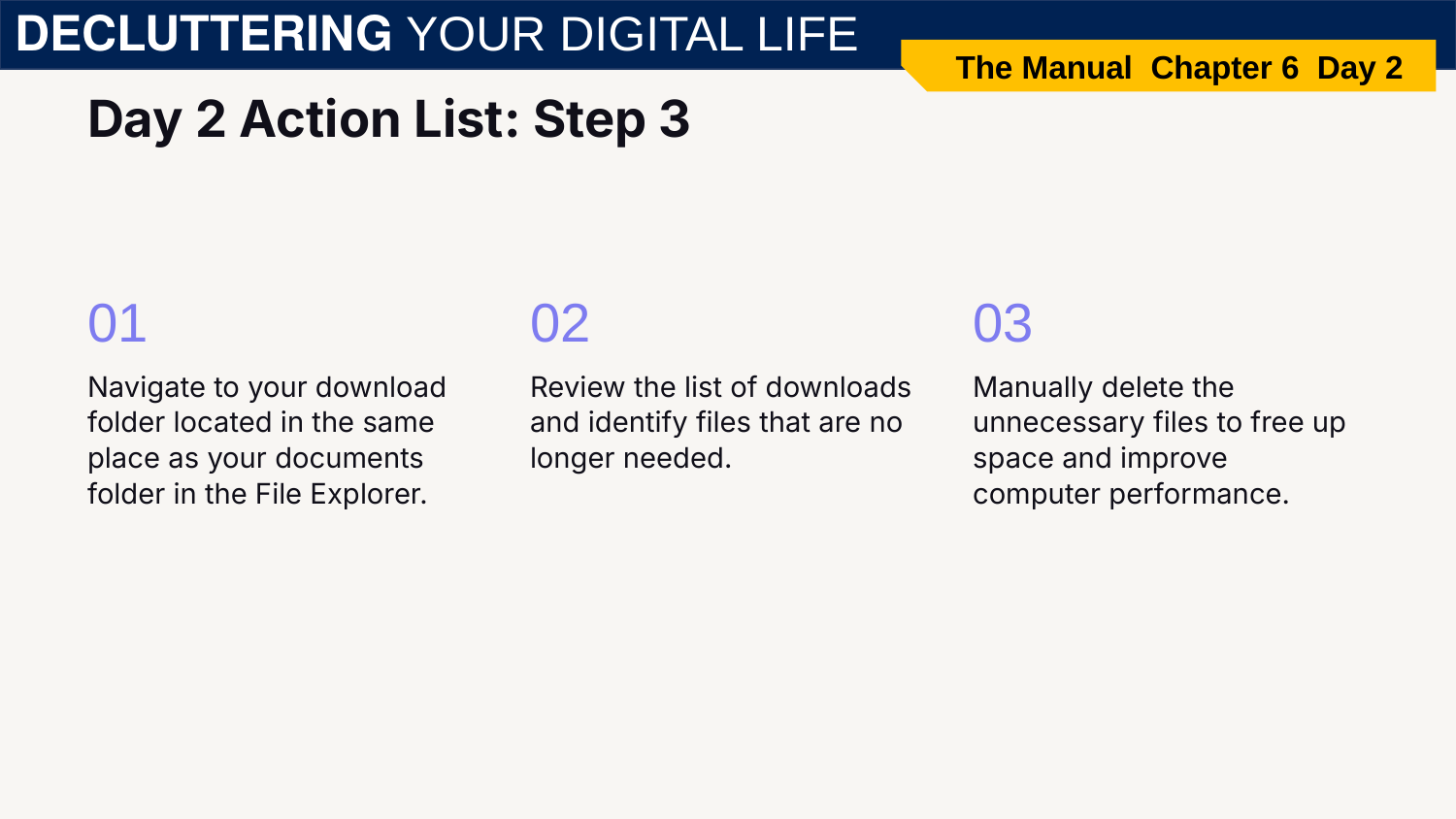

DECLUTTERING YOUR DIGITAL LIFE
The Manual  Chapter 6  Day 2

# Day 2 Action List: Step 3
01
02
03
Navigate to your download folder located in the same place as your documents folder in the File Explorer.
Review the list of downloads and identify files that are no longer needed.
Manually delete the unnecessary files to free up space and improve computer performance.